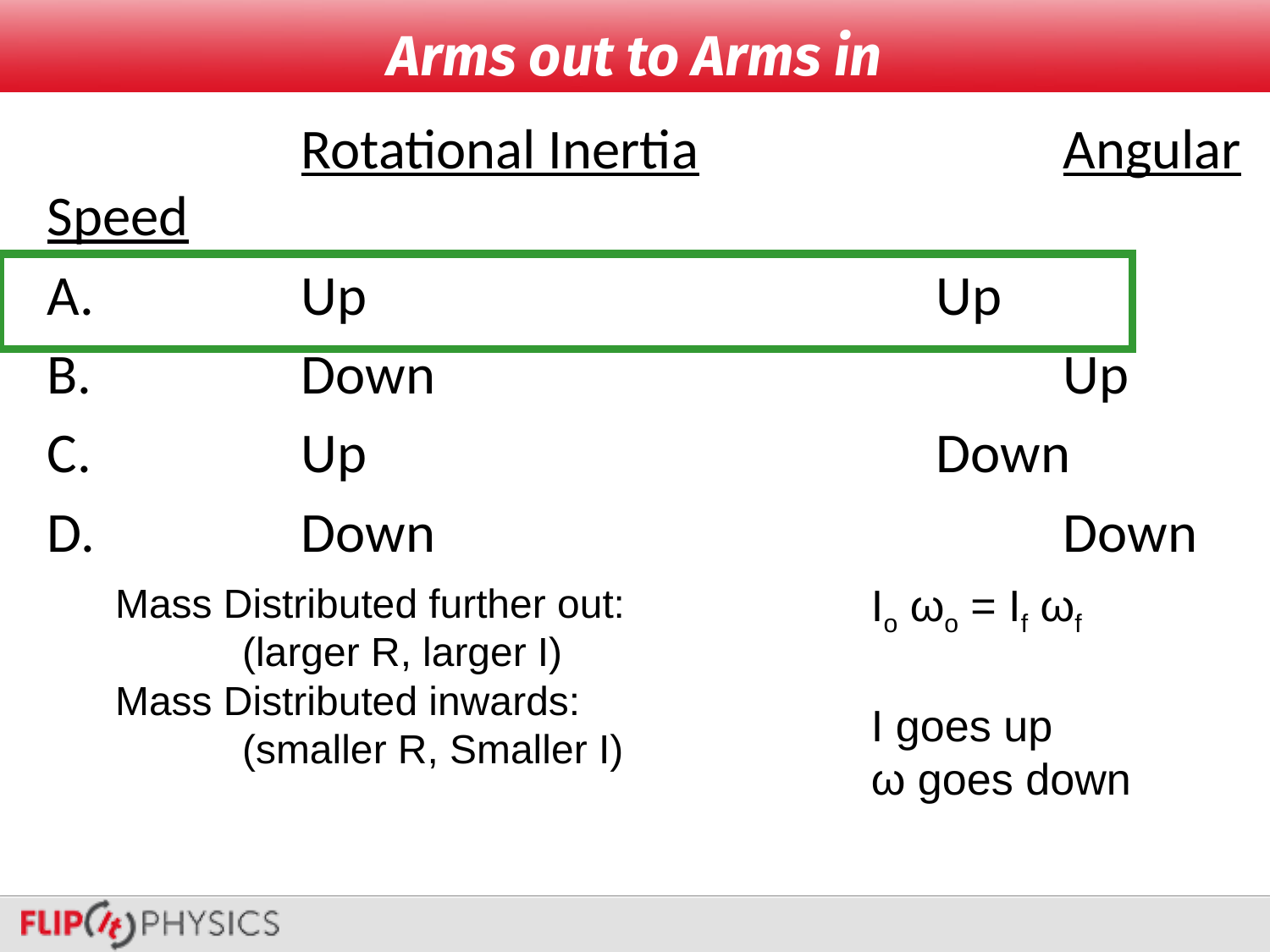

# Arms out to Arms in
		Rotational Inertia			Angular Speed
A. 		Up					Up
B. 		Down					Up
C.  		Up 					Down
D. 		Down					Down

Mass Distributed further out:
	(larger R, larger I)
Mass Distributed inwards:
	(smaller R, Smaller I)
Io ωo = If ωf

I goes up
ω goes down